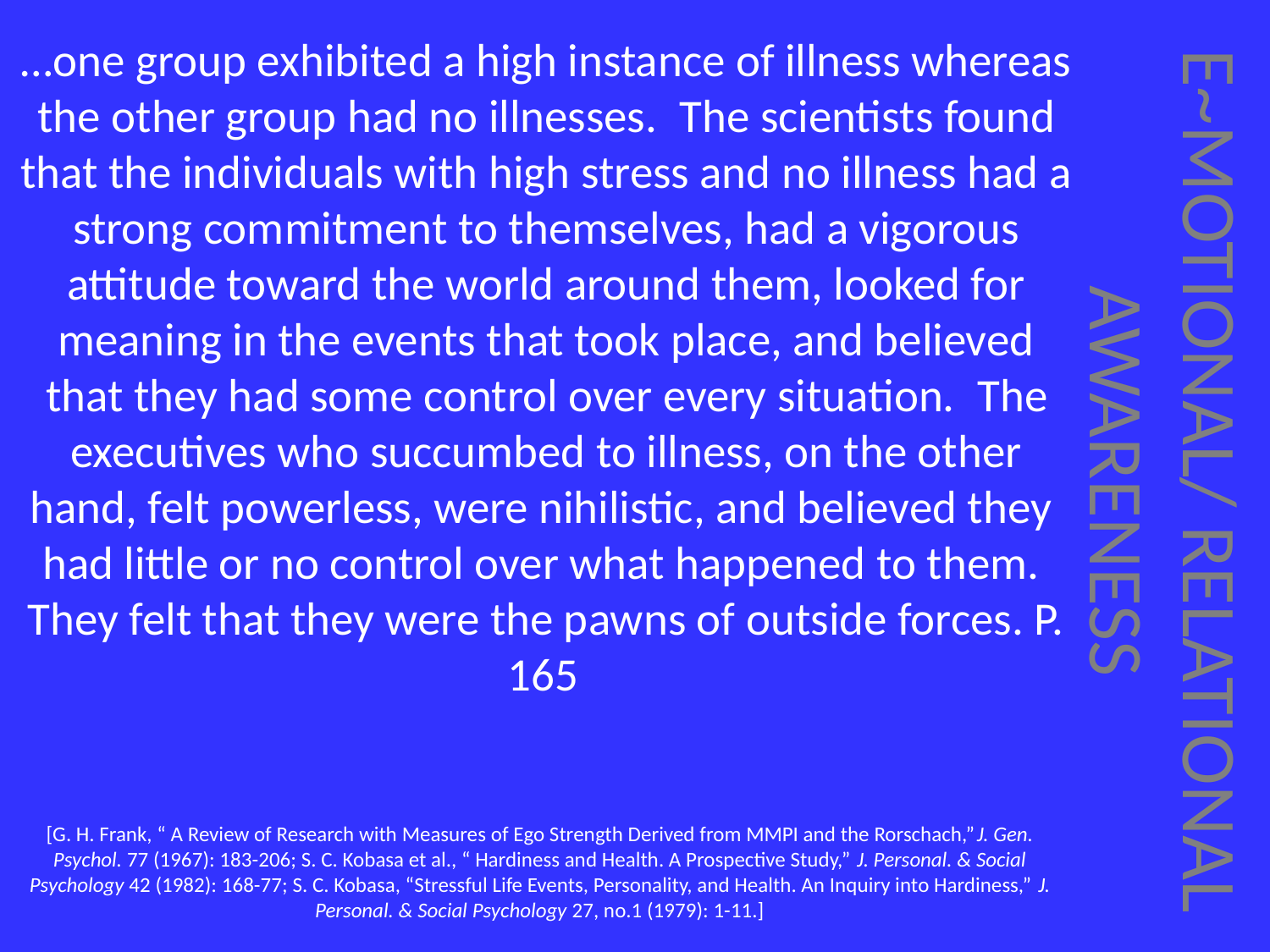

…one group exhibited a high instance of illness whereas the other group had no illnesses.  The scientists found that the individuals with high stress and no illness had a strong commitment to themselves, had a vigorous attitude toward the world around them, looked for meaning in the events that took place, and believed that they had some control over every situation.  The executives who succumbed to illness, on the other hand, felt powerless, were nihilistic, and believed they  had little or no control over what happened to them.  They felt that they were the pawns of outside forces. P. 165
E~MOTIONAL/ RELATIONAL AWARENESS
[G. H. Frank, “ A Review of Research with Measures of Ego Strength Derived from MMPI and the Rorschach,”J. Gen. Psychol. 77 (1967): 183-206; S. C. Kobasa et al., “ Hardiness and Health. A Prospective Study,” J. Personal. & Social Psychology 42 (1982): 168-77; S. C. Kobasa, “Stressful Life Events, Personality, and Health. An Inquiry into Hardiness,” J. Personal. & Social Psychology 27, no.1 (1979): 1-11.]